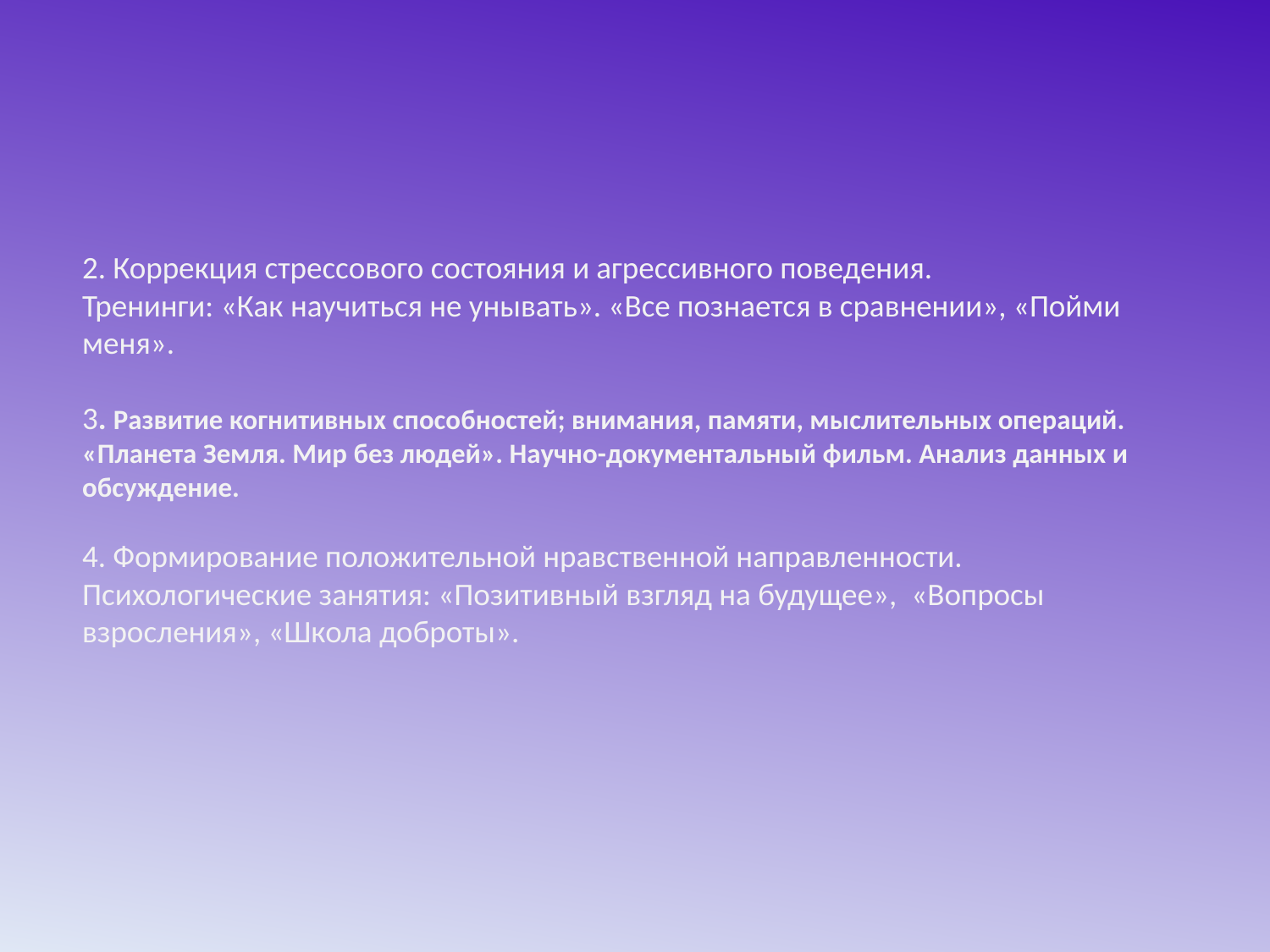

# 2. Коррекция стрессового состояния и агрессивного поведения. Тренинги: «Как научиться не унывать». «Все познается в сравнении», «Пойми меня». 3. Развитие когнитивных способностей; внимания, памяти, мыслительных операций. «Планета Земля. Мир без людей». Научно-документальный фильм. Анализ данных и обсуждение. 4. Формирование положительной нравственной направленности. Психологические занятия: «Позитивный взгляд на будущее»,  «Вопросы взросления», «Школа доброты».